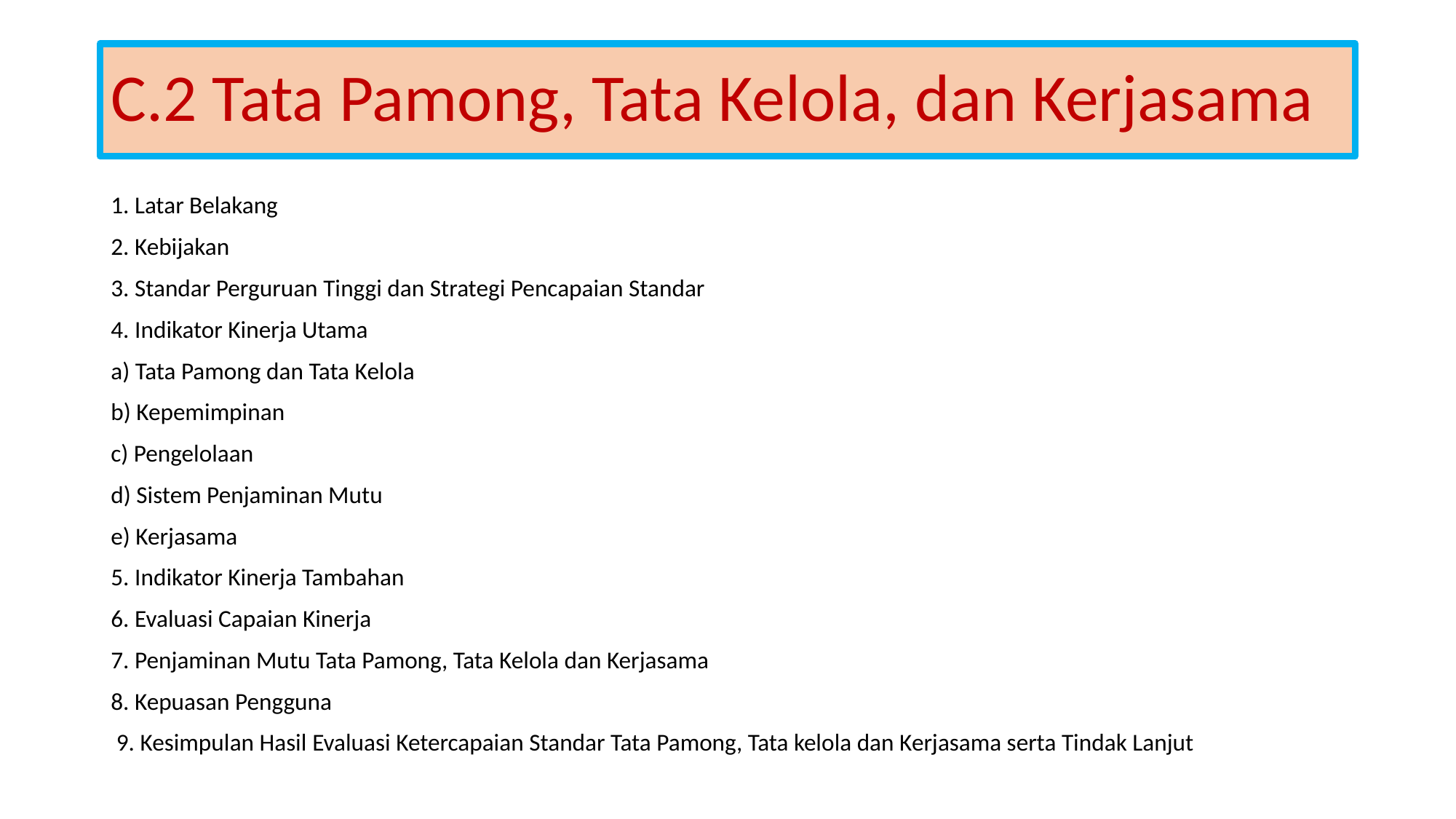

# C.2 Tata Pamong, Tata Kelola, dan Kerjasama
1. Latar Belakang
2. Kebijakan
3. Standar Perguruan Tinggi dan Strategi Pencapaian Standar
4. Indikator Kinerja Utama
a) Tata Pamong dan Tata Kelola
b) Kepemimpinan
c) Pengelolaan
d) Sistem Penjaminan Mutu
e) Kerjasama
5. Indikator Kinerja Tambahan
6. Evaluasi Capaian Kinerja
7. Penjaminan Mutu Tata Pamong, Tata Kelola dan Kerjasama
8. Kepuasan Pengguna
 9. Kesimpulan Hasil Evaluasi Ketercapaian Standar Tata Pamong, Tata kelola dan Kerjasama serta Tindak Lanjut